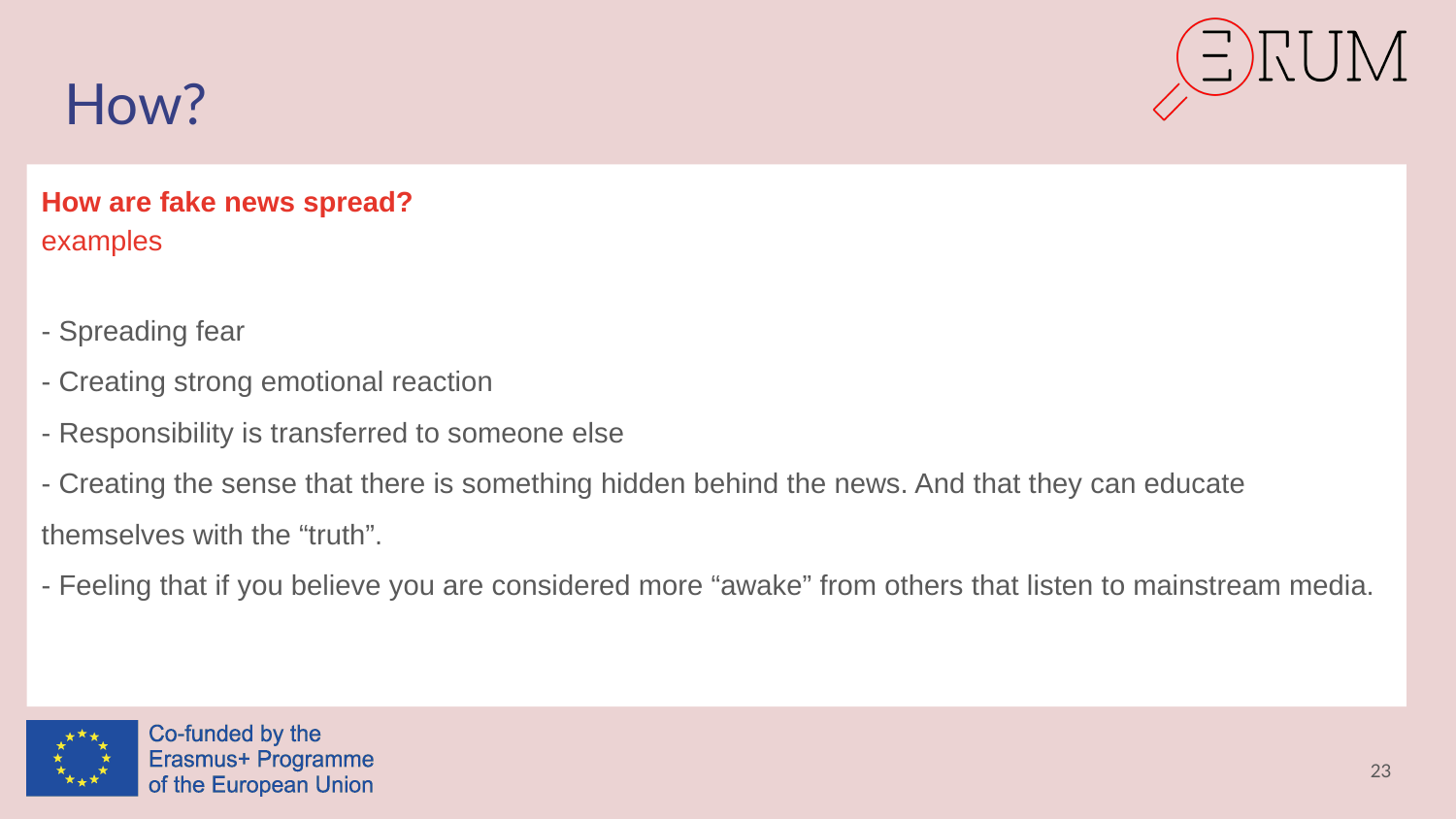

# How?
How are fake news spread?
examples

- Spreading fear
- Creating strong emotional reaction
- Responsibility is transferred to someone else
- Creating the sense that there is something hidden behind the news. And that they can educate themselves with the “truth”.
- Feeling that if you believe you are considered more “awake” from others that listen to mainstream media.

23